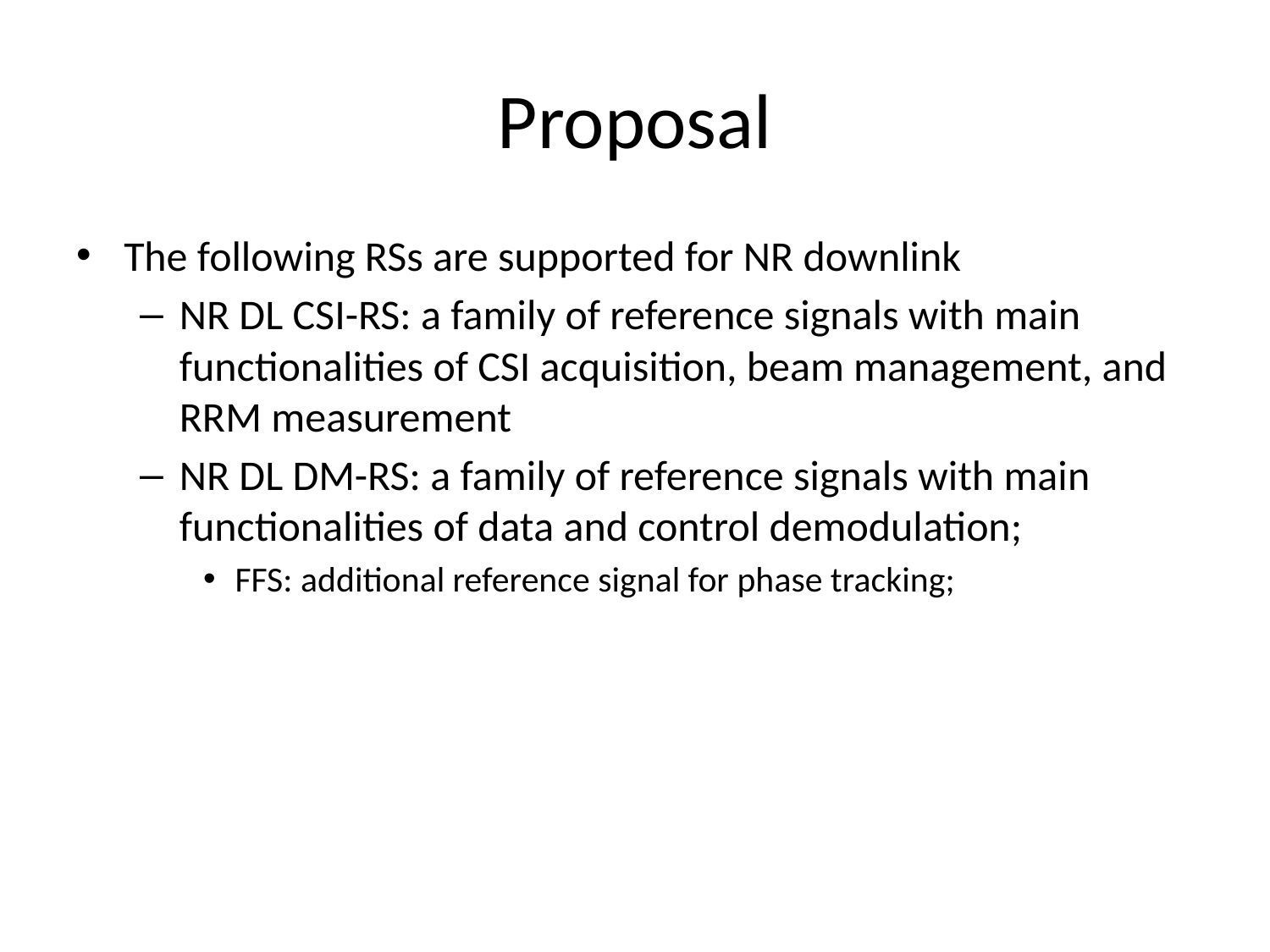

# Proposal
The following RSs are supported for NR downlink
NR DL CSI-RS: a family of reference signals with main functionalities of CSI acquisition, beam management, and RRM measurement
NR DL DM-RS: a family of reference signals with main functionalities of data and control demodulation;
FFS: additional reference signal for phase tracking;